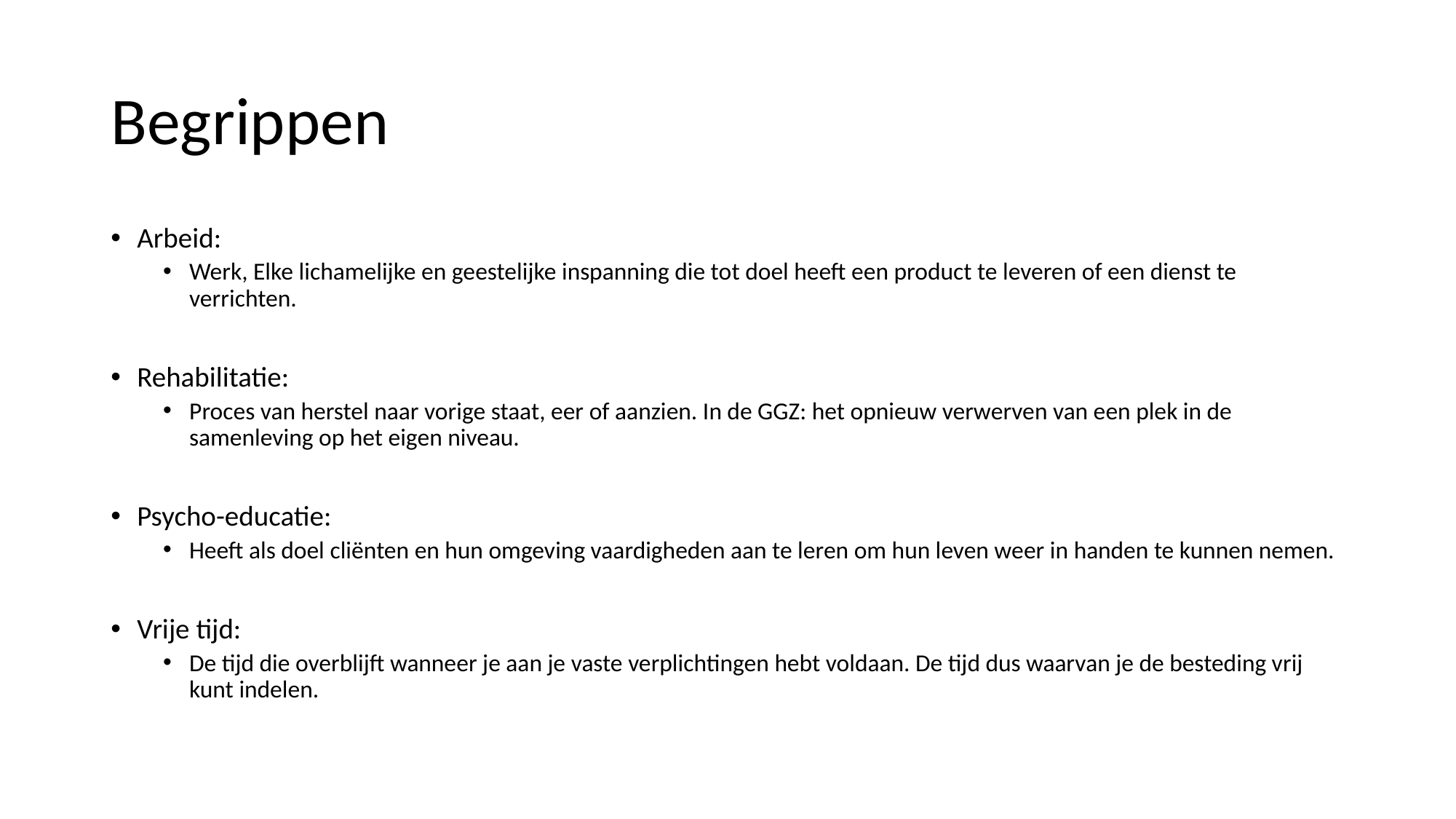

# Begrippen
Arbeid:
Werk, Elke lichamelijke en geestelijke inspanning die tot doel heeft een product te leveren of een dienst te verrichten.

Rehabilitatie:
Proces van herstel naar vorige staat, eer of aanzien. In de GGZ: het opnieuw verwerven van een plek in de samenleving op het eigen niveau.

Psycho-educatie:
Heeft als doel cliënten en hun omgeving vaardigheden aan te leren om hun leven weer in handen te kunnen nemen.

Vrije tijd:
De tijd die overblijft wanneer je aan je vaste verplichtingen hebt voldaan. De tijd dus waarvan je de besteding vrij kunt indelen.